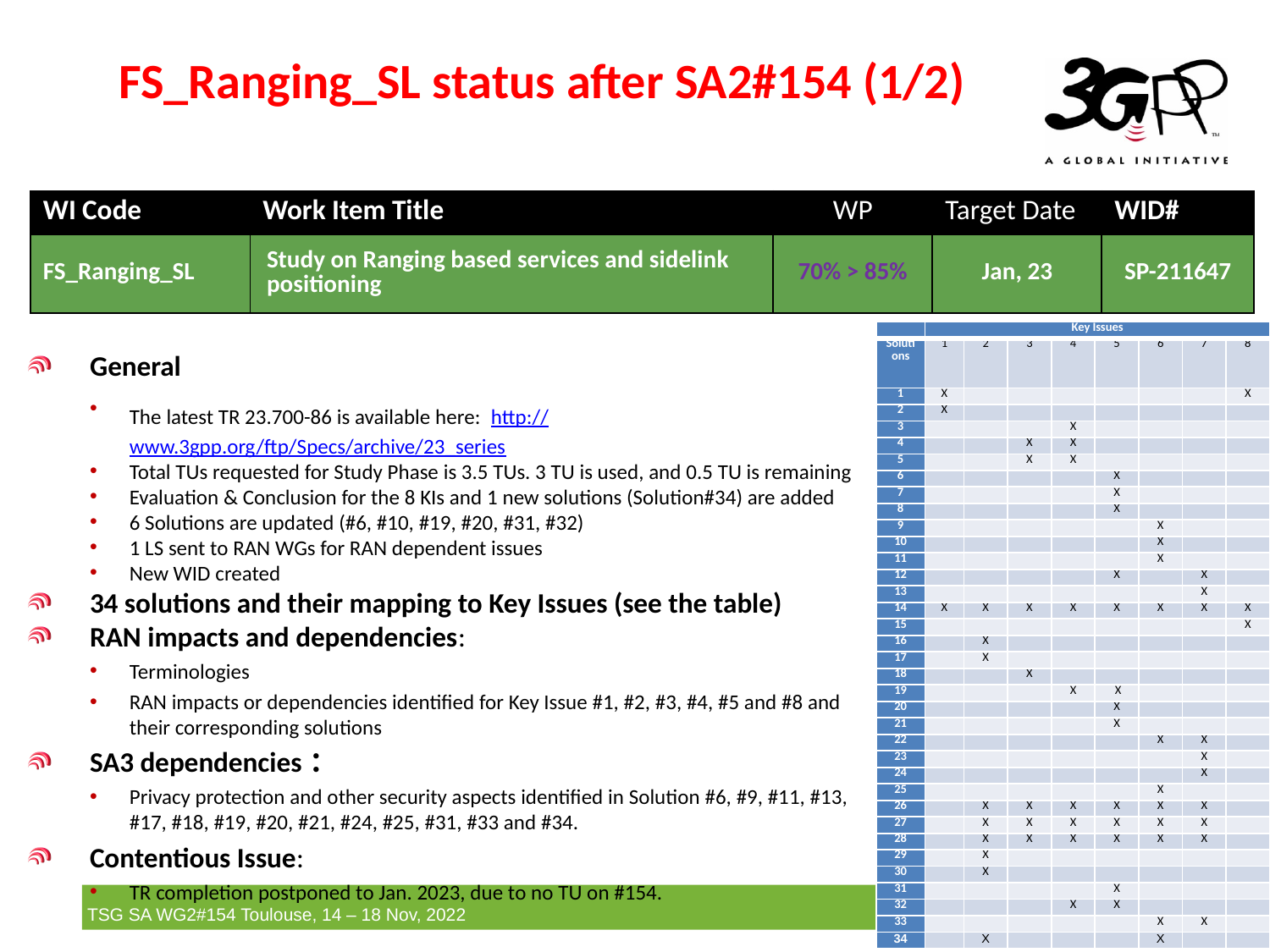

# FS_Ranging_SL status after SA2#154 (1/2)
| WI Code | Work Item Title | WP | Target Date | WID# |
| --- | --- | --- | --- | --- |
| FS\_Ranging\_SL | Study on Ranging based services and sidelink positioning | 70% > 85% | Jan, 23 | SP-211647 |
|  | Key Issues |  |  |  |  |  |  |  |
| --- | --- | --- | --- | --- | --- | --- | --- | --- |
| Solutions | 1 | 2 | 3 | 4 | 5 | 6 | 7 | 8 |
| 1 | X |  |  |  |  |  |  | X |
| 2 | X |  |  |  |  |  |  |  |
| 3 |  |  |  | X |  |  |  |  |
| 4 |  |  | X | X |  |  |  |  |
| 5 |  |  | X | X |  |  |  |  |
| 6 |  |  |  |  | X |  |  |  |
| 7 |  |  |  |  | X |  |  |  |
| 8 |  |  |  |  | X |  |  |  |
| 9 |  |  |  |  |  | X |  |  |
| 10 |  |  |  |  |  | X |  |  |
| 11 |  |  |  |  |  | X |  |  |
| 12 |  |  |  |  | X |  | X |  |
| 13 |  |  |  |  |  |  | X |  |
| 14 | X | X | X | X | X | X | X | X |
| 15 |  |  |  |  |  |  |  | X |
| 16 |  | X |  |  |  |  |  |  |
| 17 |  | X |  |  |  |  |  |  |
| 18 |  |  | X |  |  |  |  |  |
| 19 |  |  |  | X | X |  |  |  |
| 20 |  |  |  |  | X |  |  |  |
| 21 |  |  |  |  | X |  |  |  |
| 22 |  |  |  |  |  | X | X |  |
| 23 |  |  |  |  |  |  | X |  |
| 24 |  |  |  |  |  |  | X |  |
| 25 |  |  |  |  |  | X |  |  |
| 26 |  | X | X | X | X | X | X |  |
| 27 |  | X | X | X | X | X | X |  |
| 28 |  | X | X | X | X | X | X |  |
| 29 |  | X |  |  |  |  |  |  |
| 30 |  | X |  |  |  |  |  |  |
| 31 |  |  |  |  | X |  |  |  |
| 32 |  |  |  | X | X |  |  |  |
| 33 |  |  |  |  |  | X | X |  |
| 34 |  | X |  |  |  | X |  |  |
General
The latest TR 23.700-86 is available here: http://www.3gpp.org/ftp/Specs/archive/23_series
Total TUs requested for Study Phase is 3.5 TUs. 3 TU is used, and 0.5 TU is remaining
Evaluation & Conclusion for the 8 KIs and 1 new solutions (Solution#34) are added
6 Solutions are updated (#6, #10, #19, #20, #31, #32)
1 LS sent to RAN WGs for RAN dependent issues
New WID created
34 solutions and their mapping to Key Issues (see the table)
RAN impacts and dependencies:
Terminologies
RAN impacts or dependencies identified for Key Issue #1, #2, #3, #4, #5 and #8 and their corresponding solutions
SA3 dependencies：
Privacy protection and other security aspects identified in Solution #6, #9, #11, #13, #17, #18, #19, #20, #21, #24, #25, #31, #33 and #34.
Contentious Issue:
TR completion postponed to Jan. 2023, due to no TU on #154.